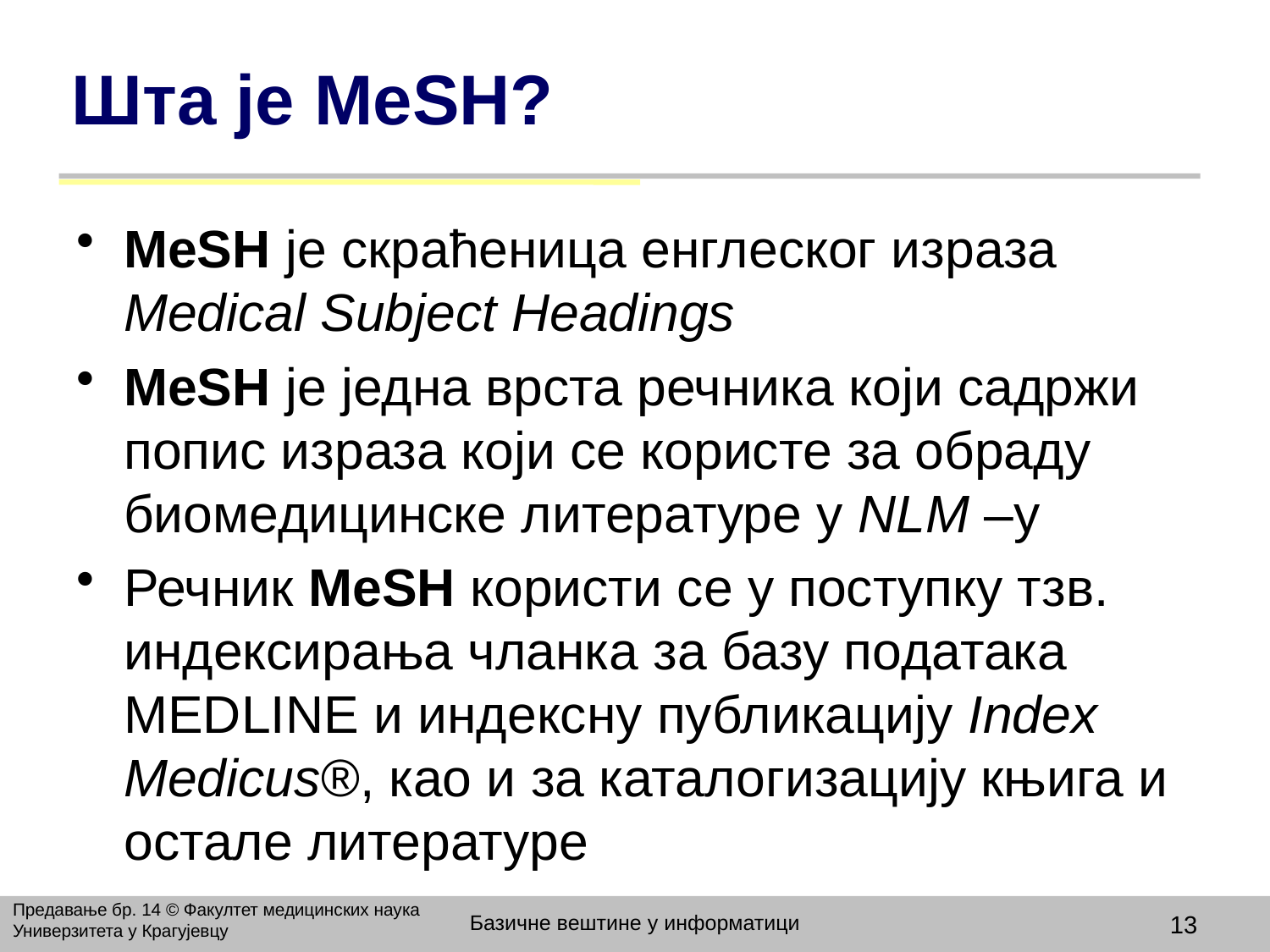

# Шта је MeSH?
MeSH је скраћеница енглеског израза Medical Subject Headings
MeSH је једна врста речника који садржи попис израза који се користе за обраду биомедицинске литературе у NLM –у
Речник MeSH користи се у поступку тзв. индексирања чланка за базу података MEDLINE и индексну публикацију Index Medicus®, као и за каталогизацију књига и остале литературе
Предавање бр. 14 © Факултет медицинских наука Универзитета у Крагујевцу
Базичне вештине у информатици
13